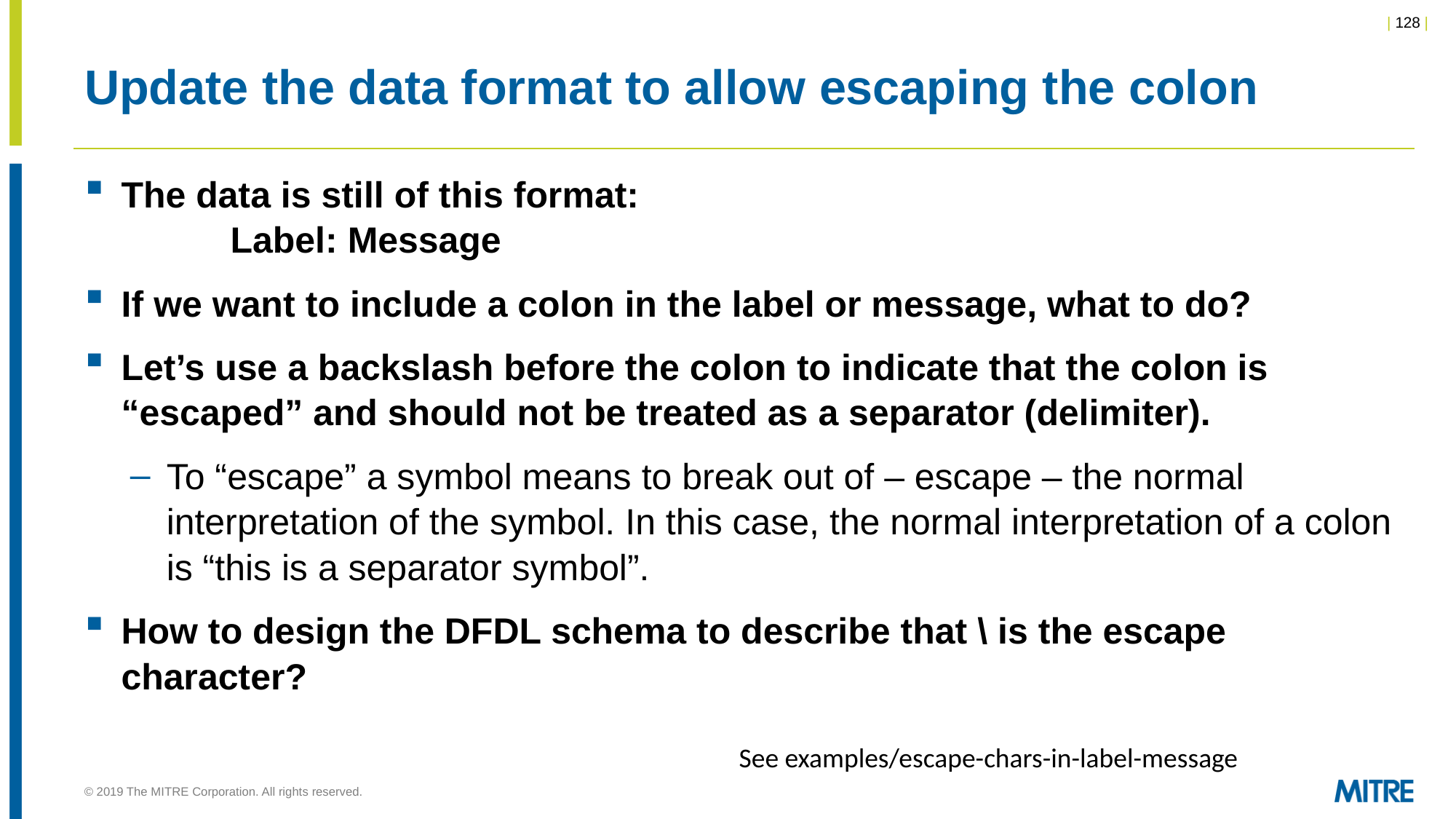

# Update the data format to allow escaping the colon
The data is still of this format:
 	Label: Message
If we want to include a colon in the label or message, what to do?
Let’s use a backslash before the colon to indicate that the colon is “escaped” and should not be treated as a separator (delimiter).
To “escape” a symbol means to break out of – escape – the normal interpretation of the symbol. In this case, the normal interpretation of a colon is “this is a separator symbol”.
How to design the DFDL schema to describe that \ is the escape character?
See examples/escape-chars-in-label-message
© 2019 The MITRE Corporation. All rights reserved.